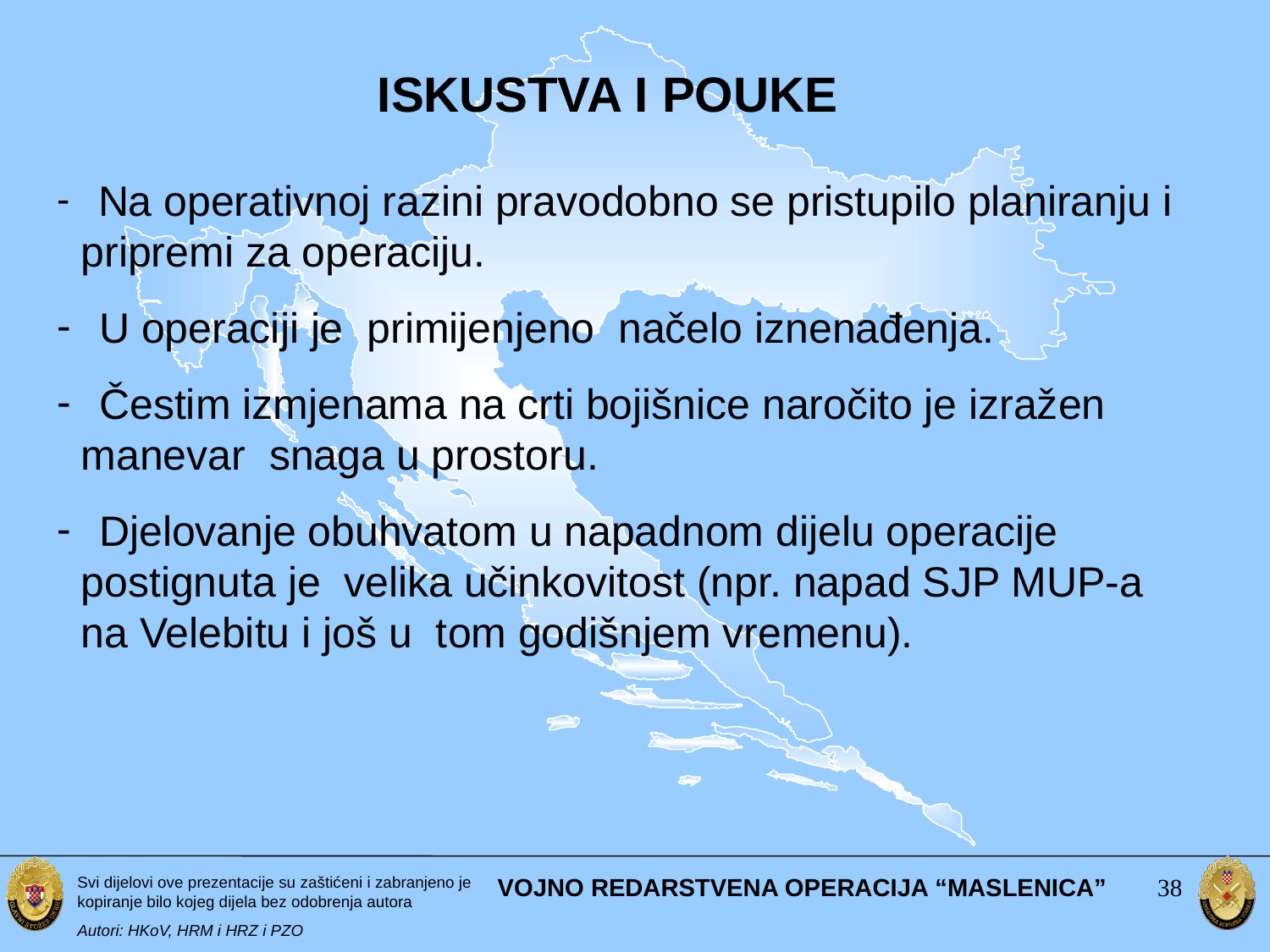

ISKUSTVA I POUKE
 Na operativnoj razini pravodobno se pristupilo planiranju i
  pripremi za operaciju.

 U operaciji je  primijenjeno  načelo iznenađenja.

 Čestim izmjenama na crti bojišnice naročito je izražen
  manevar  snaga u prostoru.

 Djelovanje obuhvatom u napadnom dijelu operacije
  postignuta je  velika učinkovitost (npr. napad SJP MUP-a
  na Velebitu i još u  tom godišnjem vremenu).

VOJNO REDARSTVENA OPERACIJA “MASLENICA”